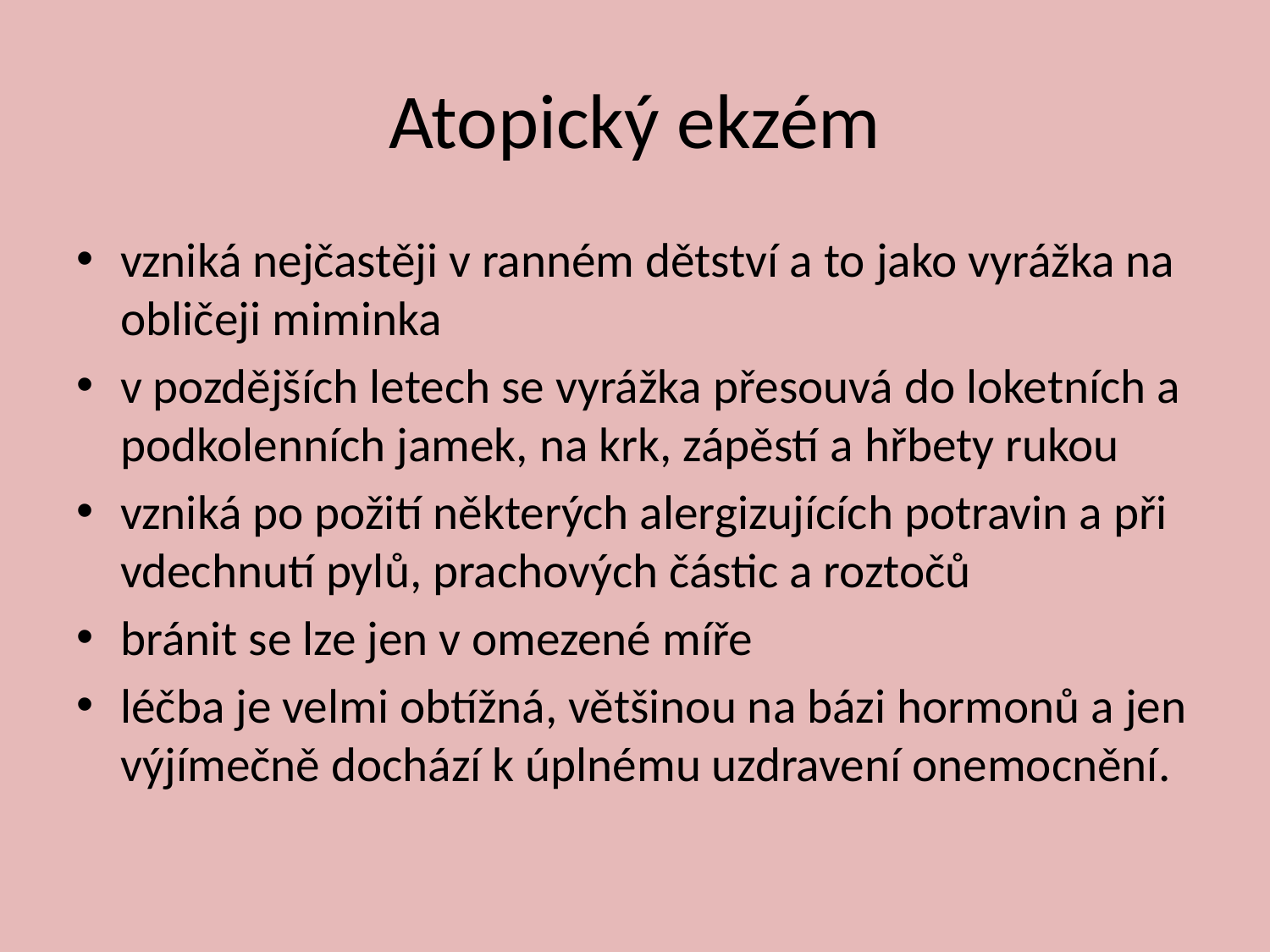

# Atopický ekzém
vzniká nejčastěji v ranném dětství a to jako vyrážka na obličeji miminka
v pozdějších letech se vyrážka přesouvá do loketních a podkolenních jamek, na krk, zápěstí a hřbety rukou
vzniká po požití některých alergizujících potravin a při vdechnutí pylů, prachových částic a roztočů
bránit se lze jen v omezené míře
léčba je velmi obtížná, většinou na bázi hormonů a jen výjímečně dochází k úplnému uzdravení onemocnění.